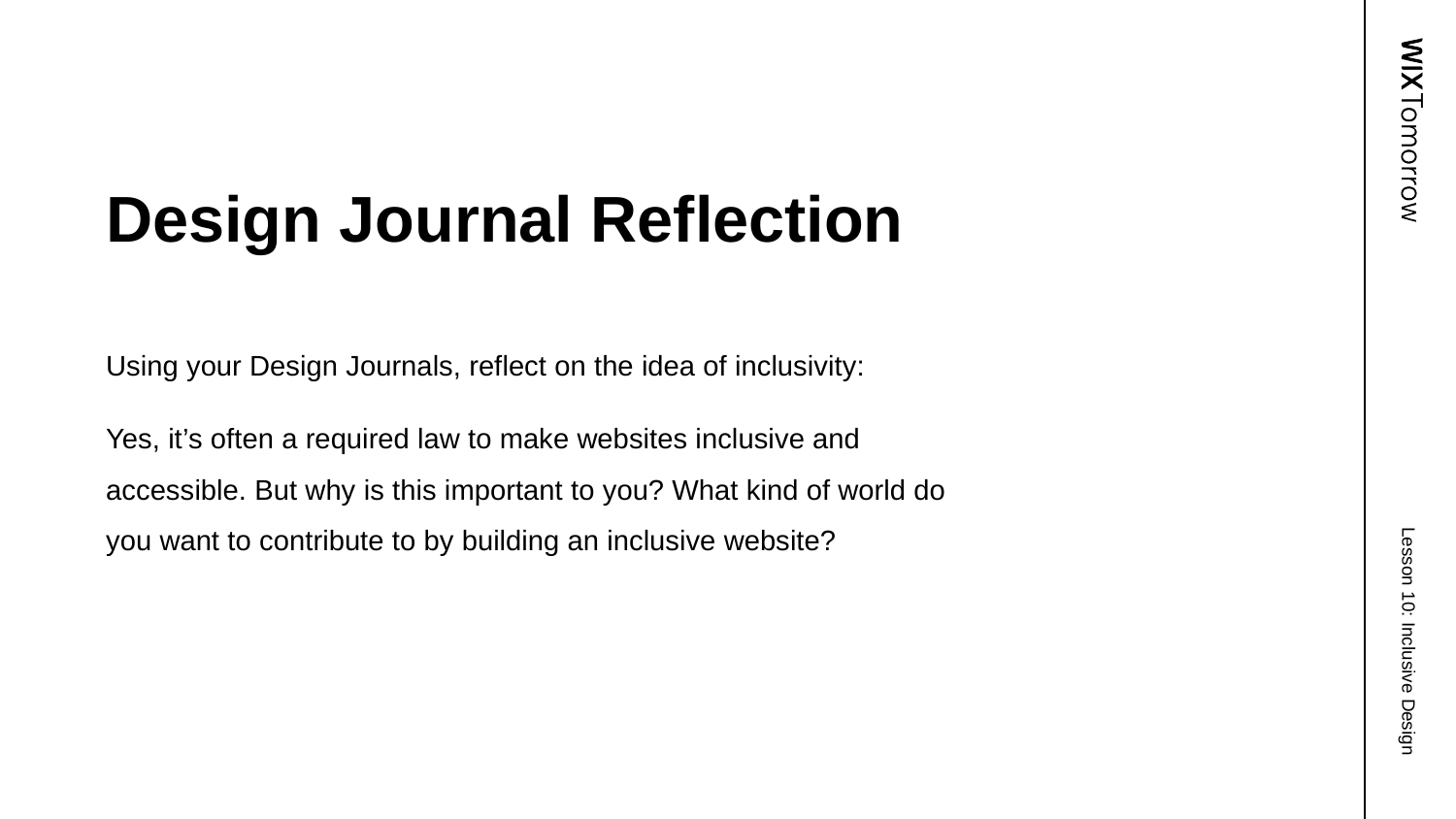

# Design Journal Reflection
Using your Design Journals, reflect on the idea of inclusivity:
Yes, it’s often a required law to make websites inclusive and accessible. But why is this important to you? What kind of world do you want to contribute to by building an inclusive website?